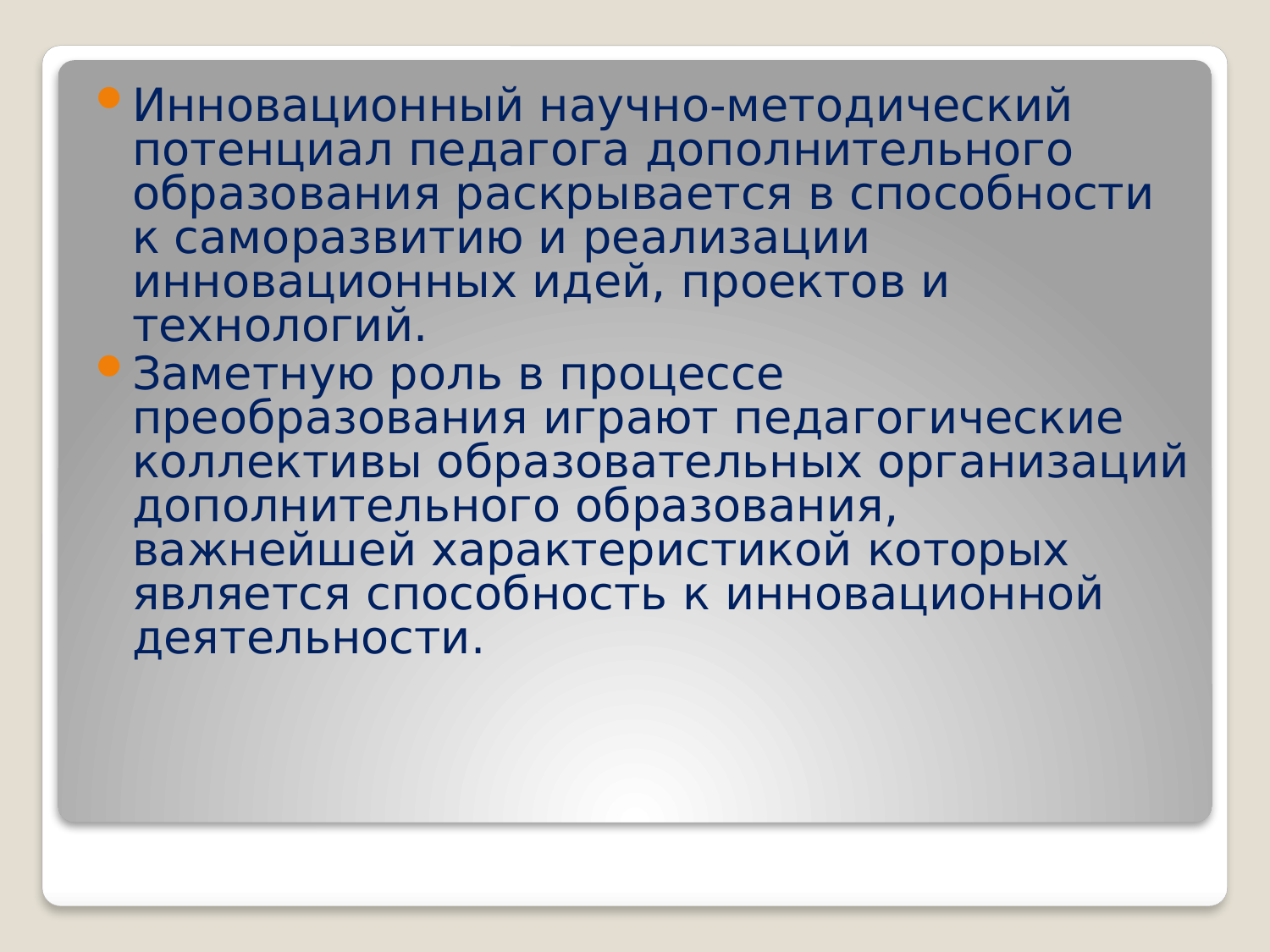

Инновационный научно-методический потенциал педагога дополнительного образования раскрывается в способности к саморазвитию и реализации инновационных идей, проектов и технологий.
Заметную роль в процессе преобразования играют педагогические коллективы образовательных организаций дополнительного образования, важнейшей характеристикой которых является способность к инновационной деятельности.